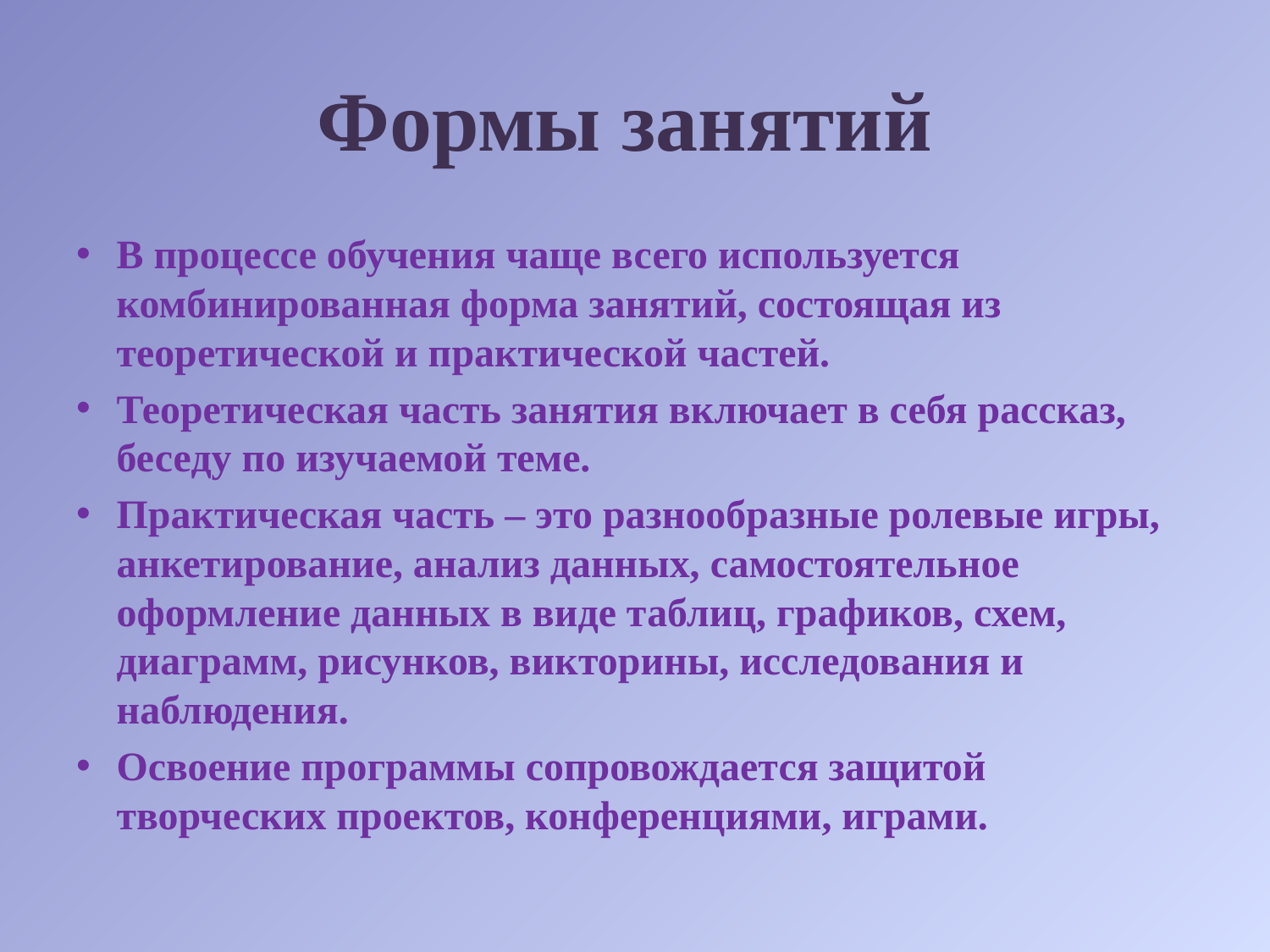

# Формы занятий
В процессе обучения чаще всего используется комбинированная форма занятий, состоящая из теоретической и практической частей.
Теоретическая часть занятия включает в себя рассказ, беседу по изучаемой теме.
Практическая часть – это разнообразные ролевые игры, анкетирование, анализ данных, самостоятельное оформление данных в виде таблиц, графиков, схем, диаграмм, рисунков, викторины, исследования и наблюдения.
Освоение программы сопровождается защитой творческих проектов, конференциями, играми.